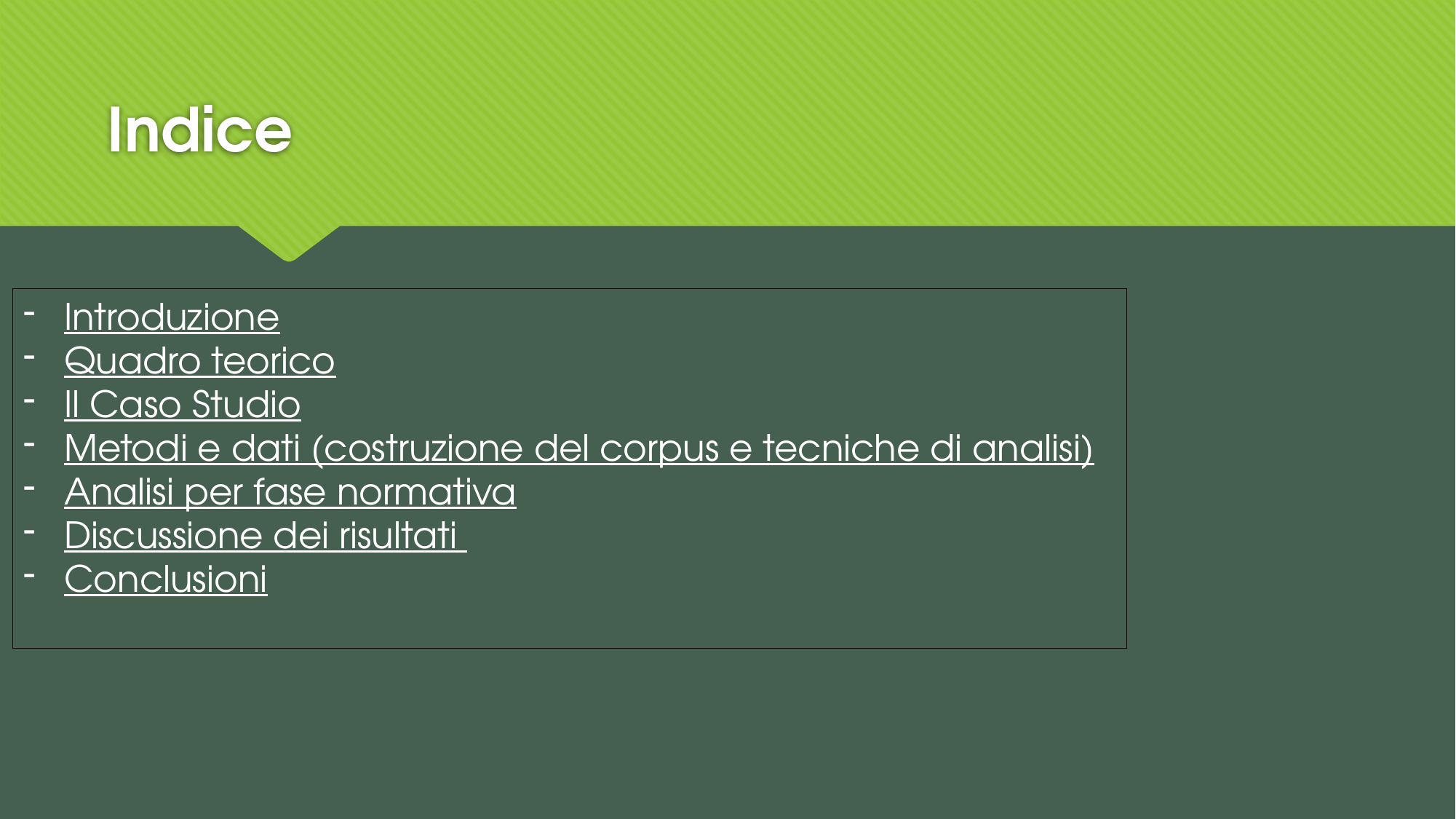

# Indice
Introduzione
Quadro teorico
Il Caso Studio
Metodi e dati (costruzione del corpus e tecniche di analisi)
Analisi per fase normativa
Discussione dei risultati
Conclusioni